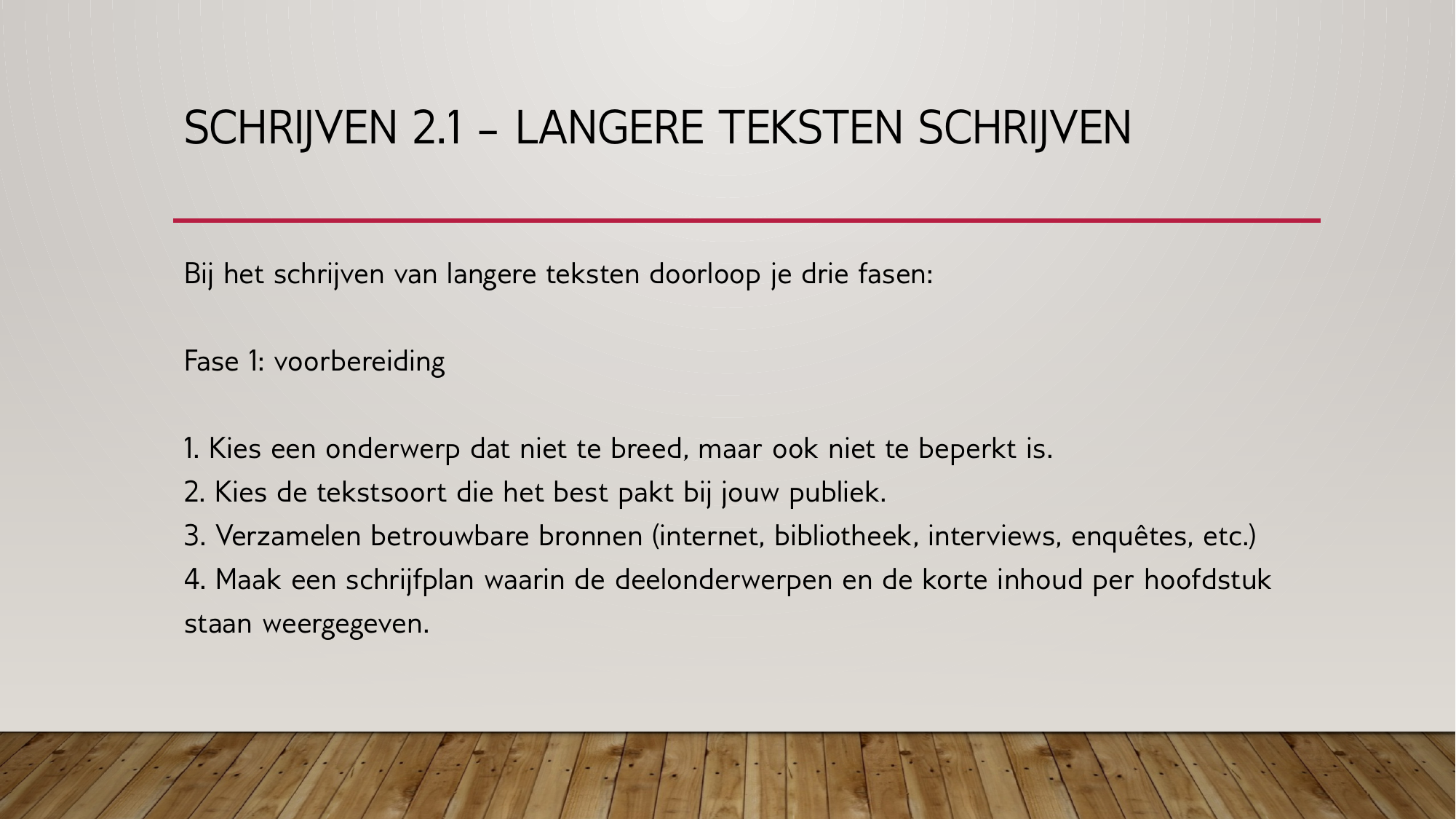

# Schrijven 2.1 – langere teksten schrijven
Bij het schrijven van langere teksten doorloop je drie fasen:
Fase 1: voorbereiding
1. Kies een onderwerp dat niet te breed, maar ook niet te beperkt is.
2. Kies de tekstsoort die het best pakt bij jouw publiek.
3. Verzamelen betrouwbare bronnen (internet, bibliotheek, interviews, enquêtes, etc.)
4. Maak een schrijfplan waarin de deelonderwerpen en de korte inhoud per hoofdstuk staan weergegeven.